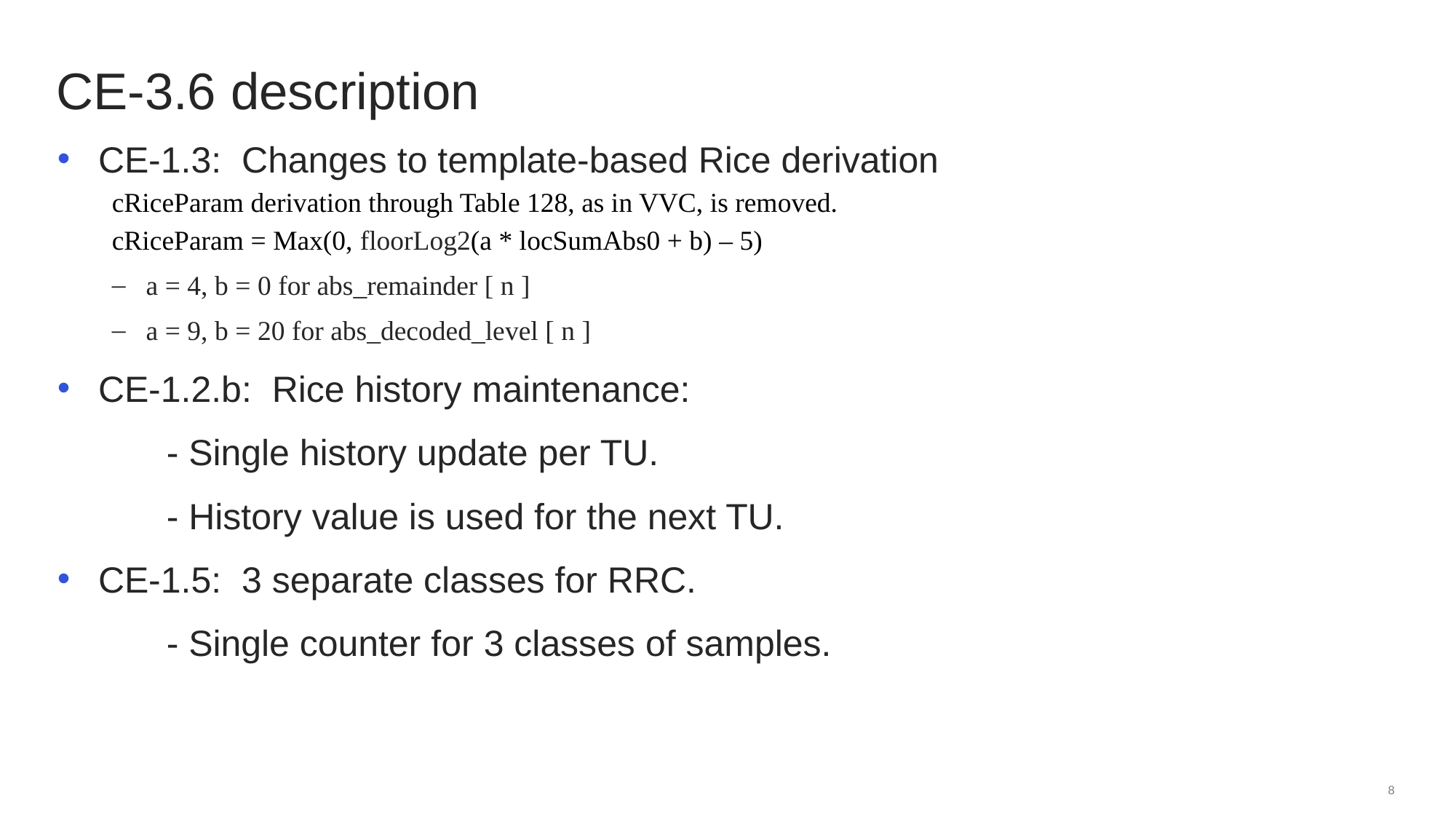

# CE-3.6 description
CE-1.3:  Changes to template-based Rice derivation
cRiceParam derivation through Table 128, as in VVC, is removed.
cRiceParam = Max(0, floorLog2(a * locSumAbs0 + b) – 5)
a = 4, b = 0 for abs_remainder [ n ]
a = 9, b = 20 for abs_decoded_level [ n ]
CE-1.2.b:  Rice history maintenance:
	- Single history update per TU.
	- History value is used for the next TU.
CE-1.5:  3 separate classes for RRC.
	- Single counter for 3 classes of samples.